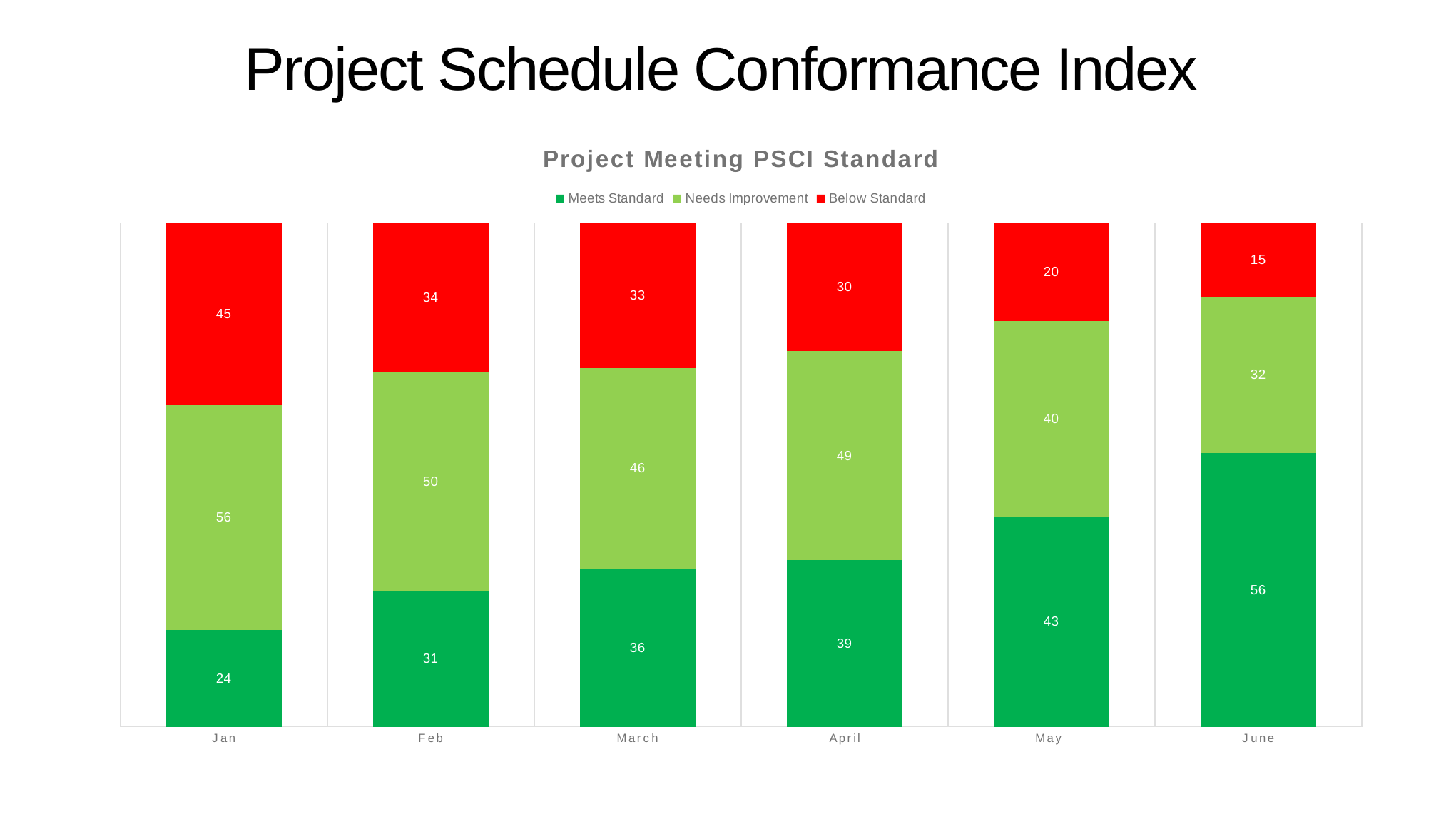

# Project Schedule Conformance Index

### Chart: Project Meeting PSCI Standard

| Category | Meets Standard | Needs Improvement | Below Standard |
|---|---|---|---|
| Jan | 24.0 | 56.0 | 45.0 |
| Feb | 31.0 | 50.0 | 34.0 |
| March | 36.0 | 46.0 | 33.0 |
| April | 39.0 | 49.0 | 30.0 |
| May  | 43.0 | 40.0 | 20.0 |
| June | 56.0 | 32.0 | 15.0 |